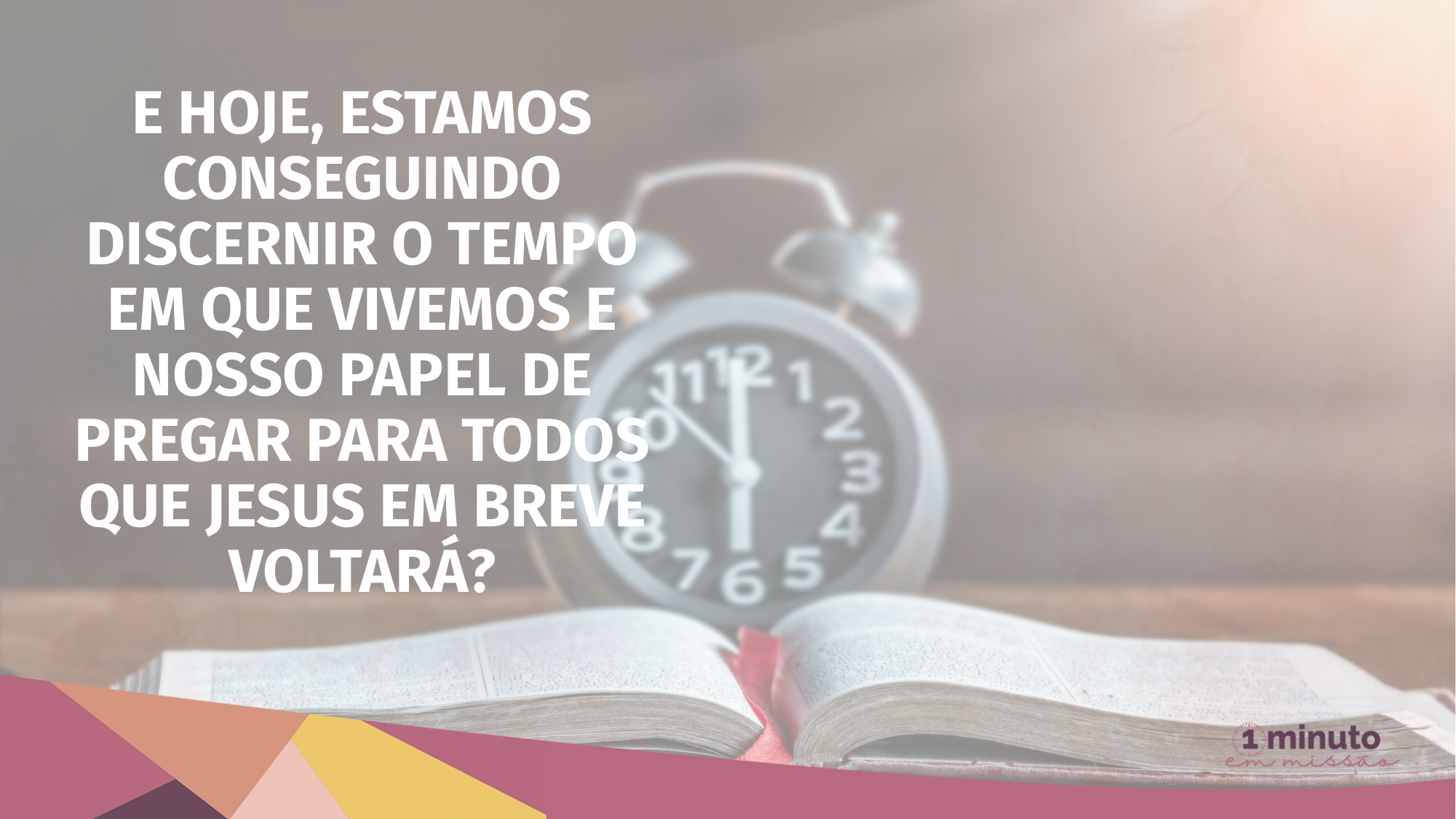

E hoje, estamos conseguindo discernir o tempo em que vivemos e nosso papel de pregar para todos que Jesus em breve voltará?